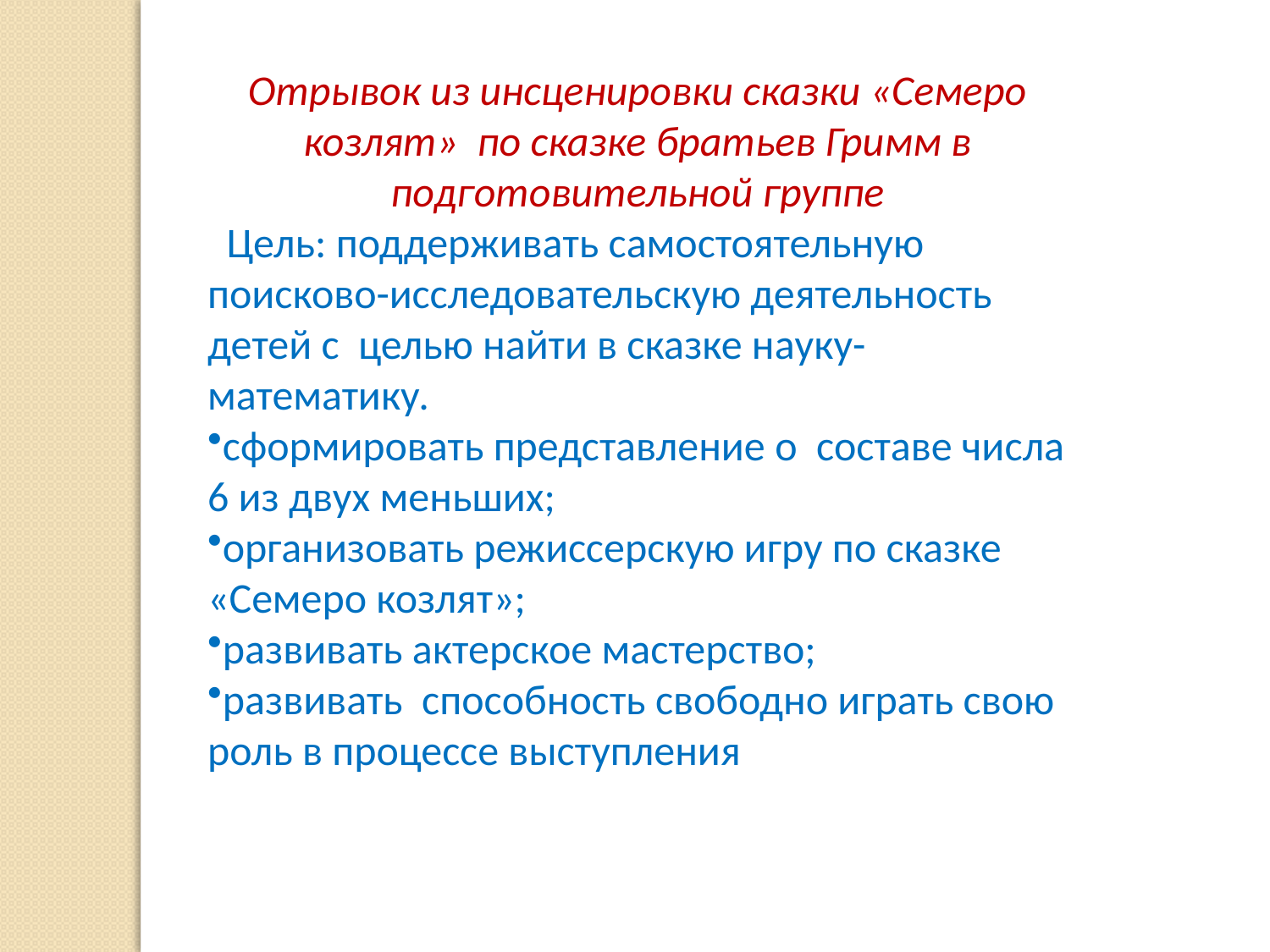

Отрывок из инсценировки сказки «Семеро козлят»  по сказке братьев Гримм в подготовительной группе
  Цель: поддерживать самостоятельную поисково-исследовательскую деятельность детей с  целью найти в сказке науку-математику.
сформировать представление о  составе числа 6 из двух меньших;
организовать режиссерскую игру по сказке «Семеро козлят»;
развивать актерское мастерство;
развивать  способность свободно играть свою роль в процессе выступления